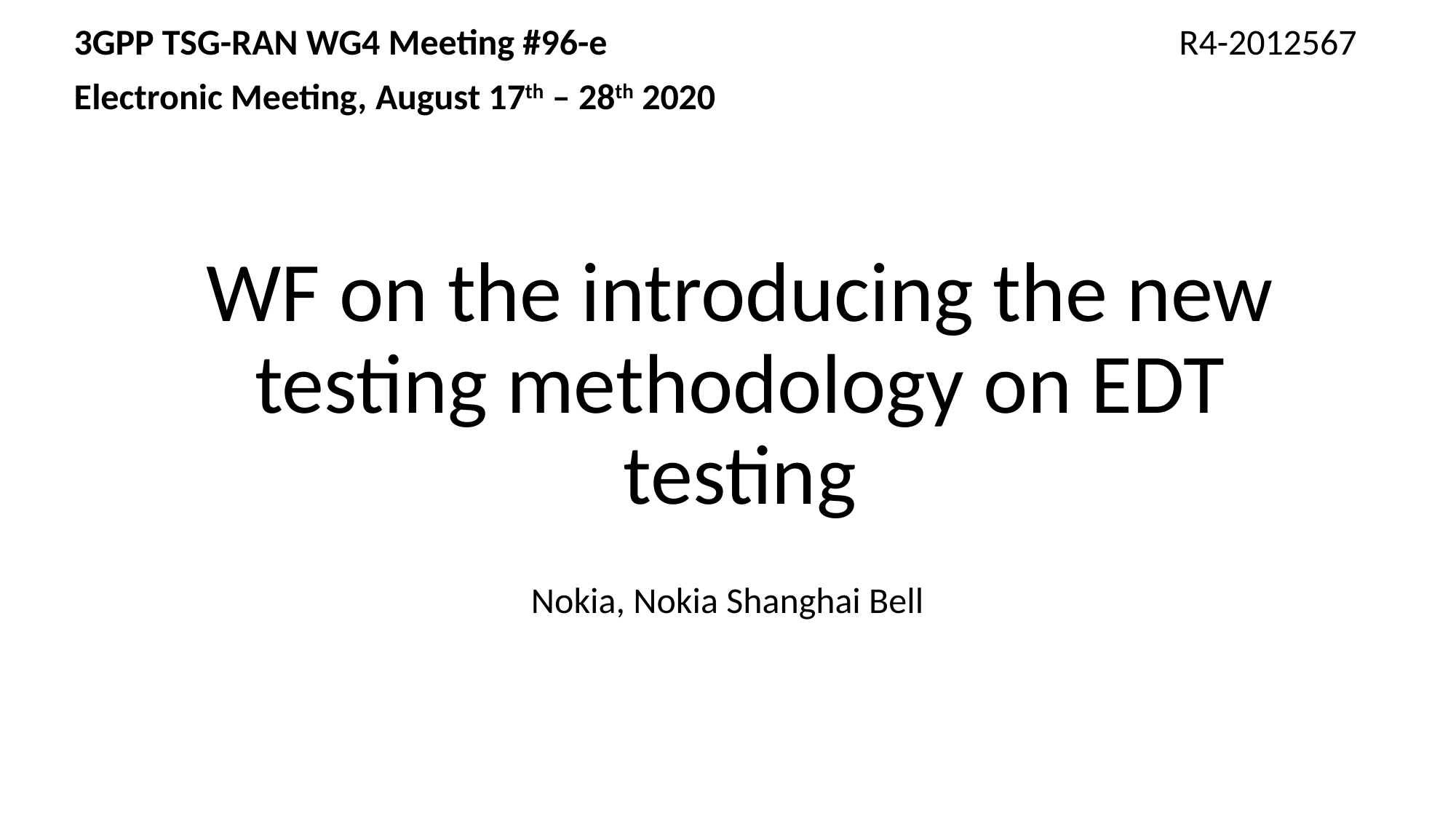

3GPP TSG-RAN WG4 Meeting #96-e
Electronic Meeting, August 17th – 28th 2020

 R4-2012567
# WF on the introducing the new testing methodology on EDT testing
Nokia, Nokia Shanghai Bell